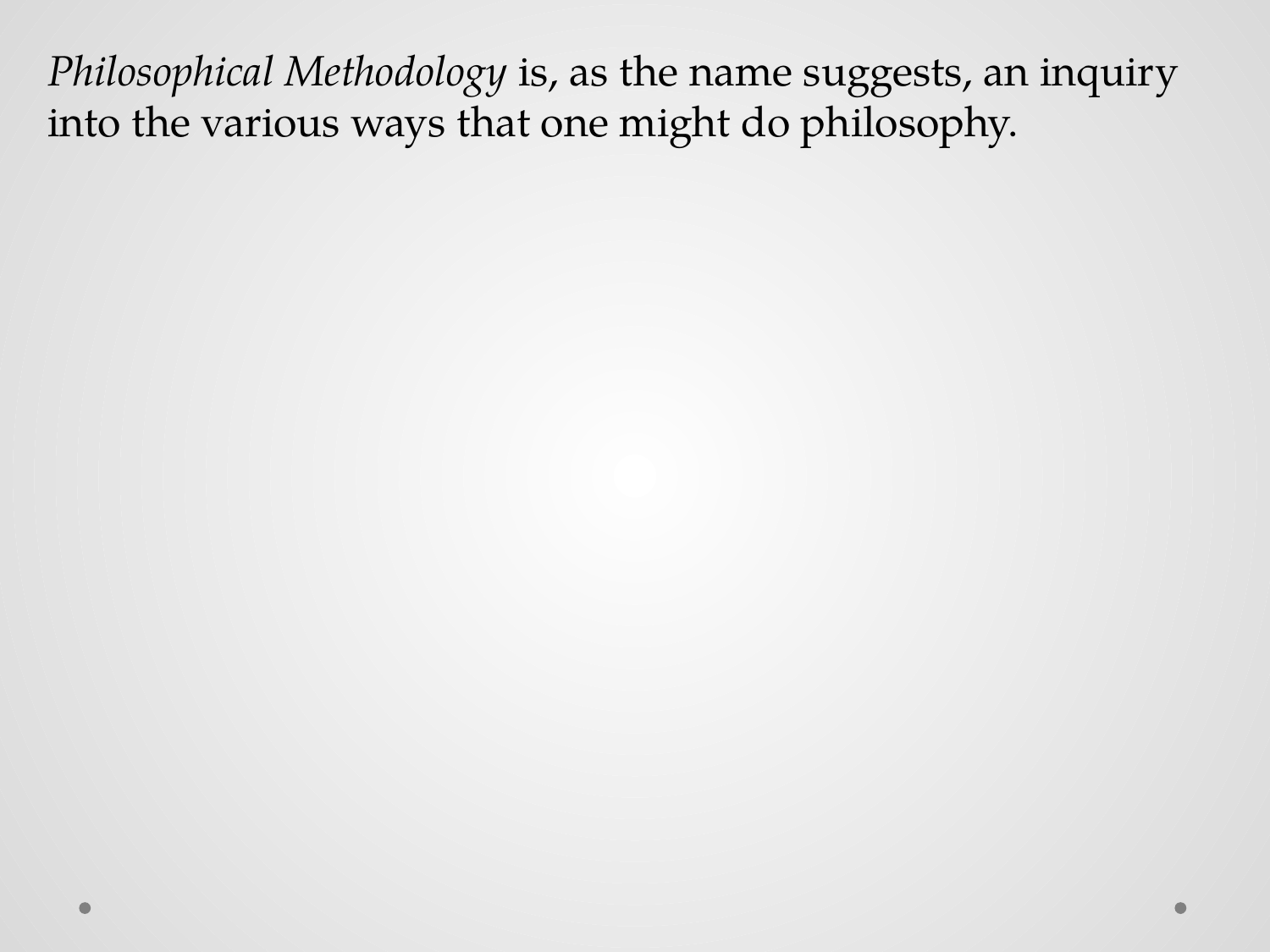

Philosophical Methodology is, as the name suggests, an inquiry into the various ways that one might do philosophy.